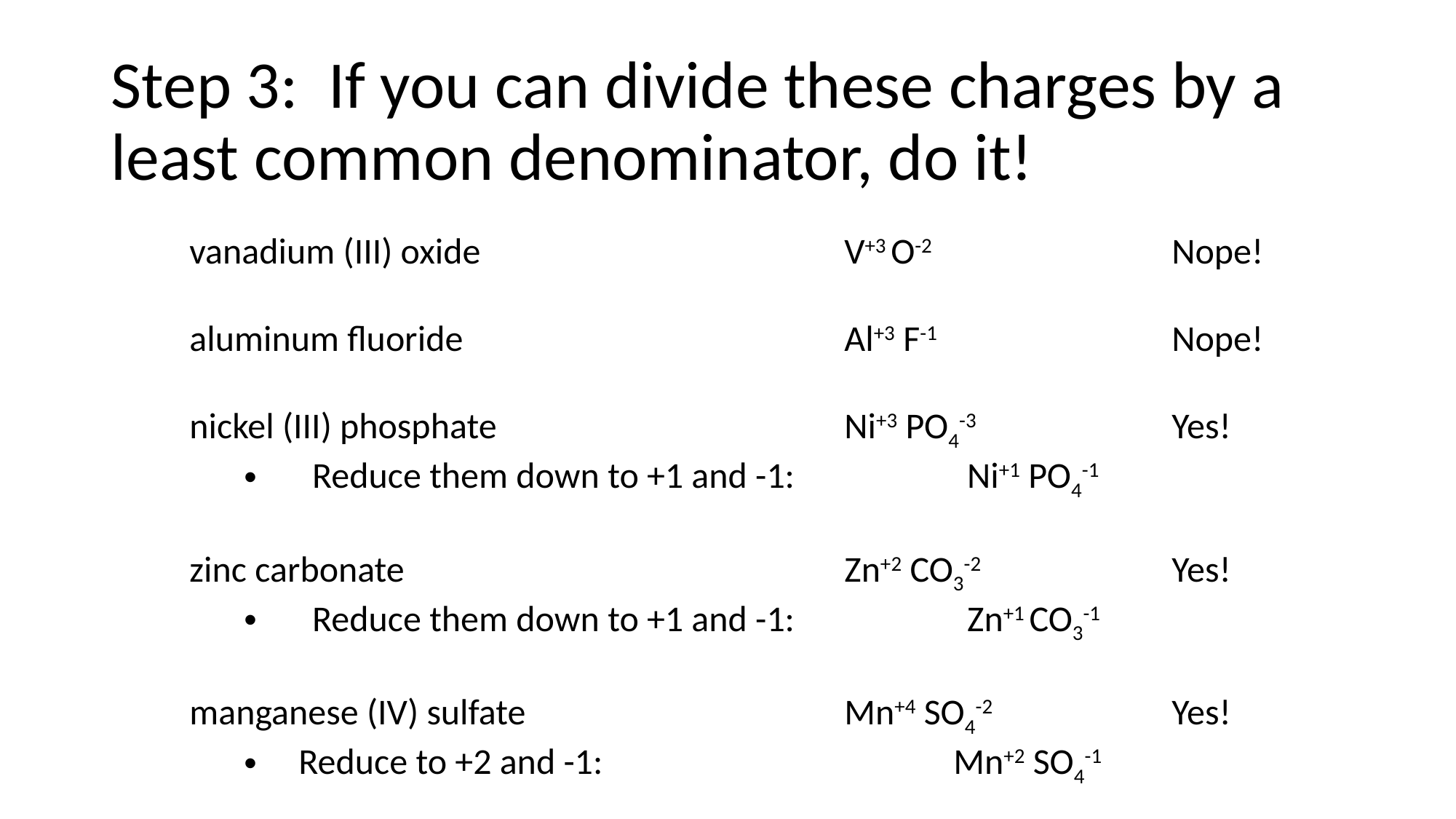

# Step 3:  If you can divide these charges by a least common denominator, do it!
vanadium (III) oxide				V+3 O-2			Nope!

aluminum fluoride				Al+3 F-1			Nope!

nickel (III) phosphate				Ni+3 PO4-3		Yes!
Reduce them down to +1 and -1:  		Ni+1 PO4-1

zinc carbonate					Zn+2 CO3-2		Yes!
Reduce them down to +1 and -1:  		Zn+1 CO3-1

manganese (IV) sulfate			Mn+4 SO4-2		Yes!
Reduce to +2 and -1:  				Mn+2 SO4-1